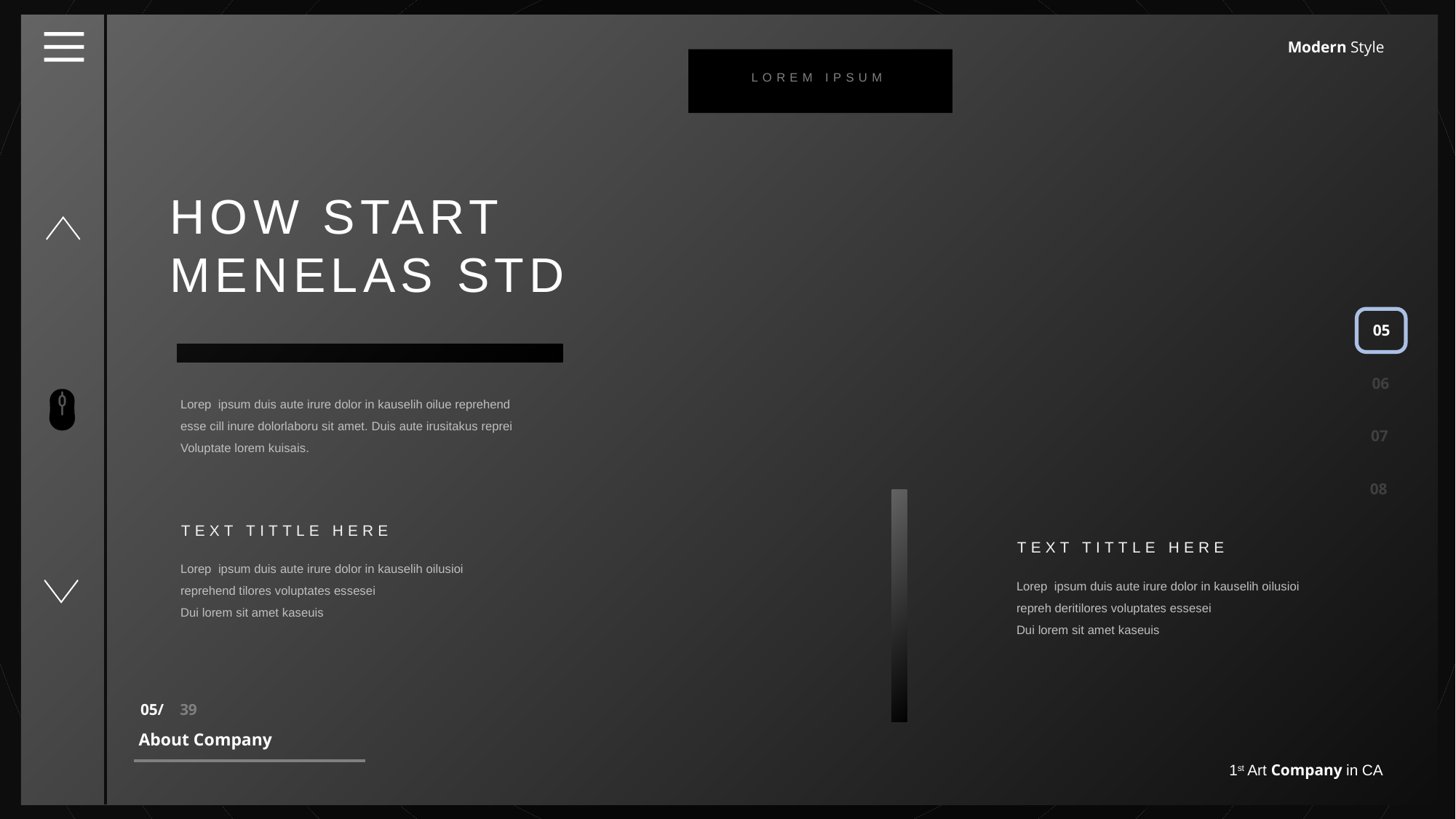

Modern Style
LOREM IPSUM

HOW START
MENELAS STD

05
06

Lorep  ipsum duis aute irure dolor in kauselih oilue reprehend
esse cill inure dolorlaboru sit amet. Duis aute irusitakus reprei
Voluptate lorem kuisais.
07
08

TEXT TITTLE HERE
TEXT TITTLE HERE
Lorep  ipsum duis aute irure dolor in kauselih oilusioi reprehend tilores voluptates essesei
Dui lorem sit amet kaseuis
Lorep  ipsum duis aute irure dolor in kauselih oilusioi repreh deritilores voluptates essesei
Dui lorem sit amet kaseuis

05/    39
About Company
1st Art Company in CA